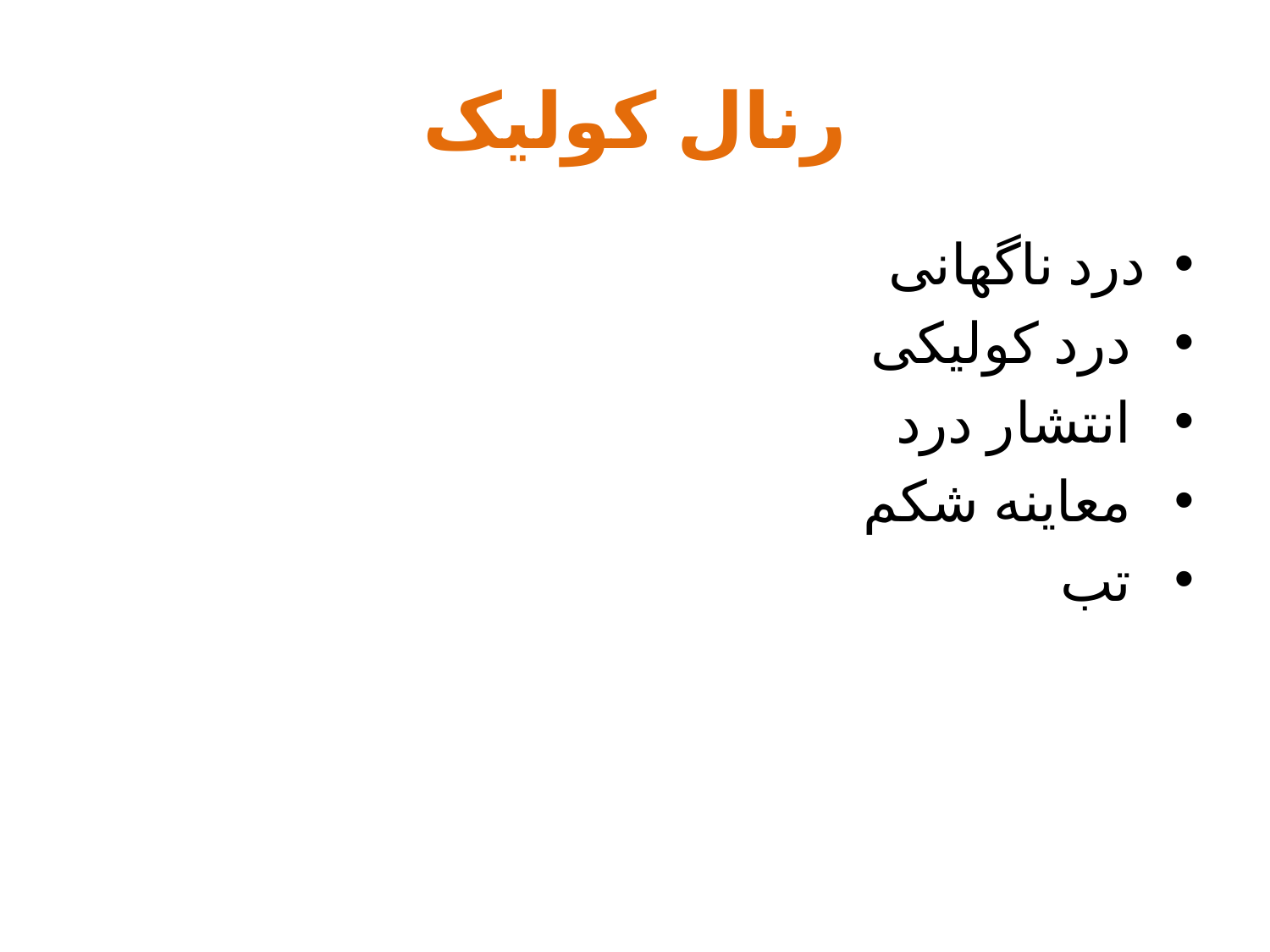

# رنال کولیک
درد ناگهانی
 درد کولیکی
 انتشار درد
 معاینه شکم
 تب